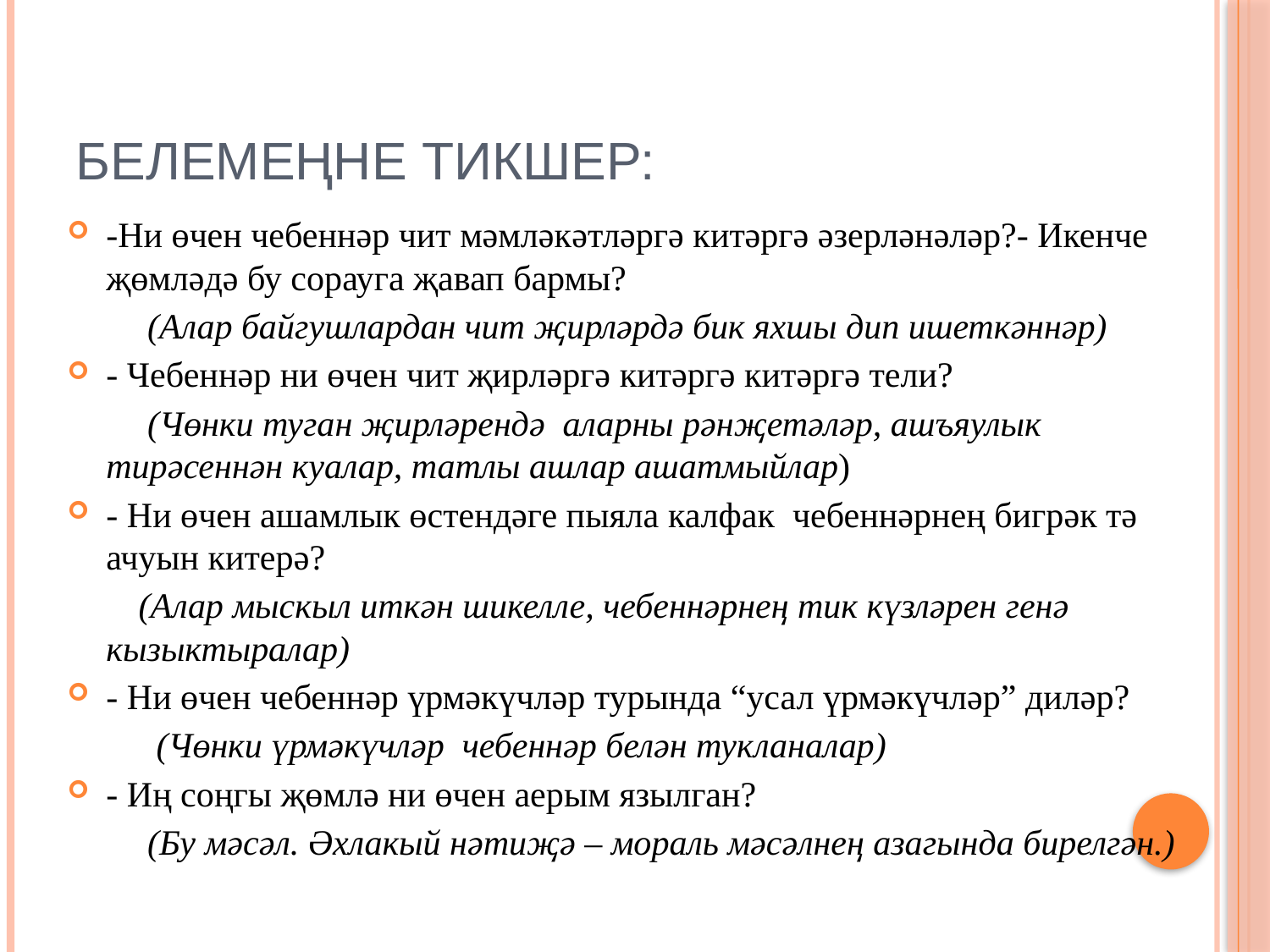

# Белемеңне тикшер:
-Ни өчен чебеннәр чит мәмләкәтләргә китәргә әзерләнәләр?- Икенче җөмләдә бу сорауга җавап бармы?
         (Алар байгушлардан чит җирләрдә бик яхшы дип ишеткәннәр)
- Чебеннәр ни өчен чит җирләргә китәргә китәргә тели?
         (Чөнки туган җирләрендә  аларны рәнҗетәләр, ашъяулык тирәсеннән куалар, татлы ашлар ашатмыйлар)
- Ни өчен ашамлык өстендәге пыяла калфак  чебеннәрнең бигрәк тә ачуын китерә?
        (Алар мыскыл иткән шикелле, чебеннәрнең тик күзләрен генә кызыктыралар)
- Ни өчен чебеннәр үрмәкүчләр турында “усал үрмәкүчләр” диләр?
          (Чөнки үрмәкүчләр  чебеннәр белән тукланалар)
- Иң соңгы җөмлә ни өчен аерым язылган?
         (Бу мәсәл. Әхлакый нәтиҗә – мораль мәсәлнең азагында бирелгән.)